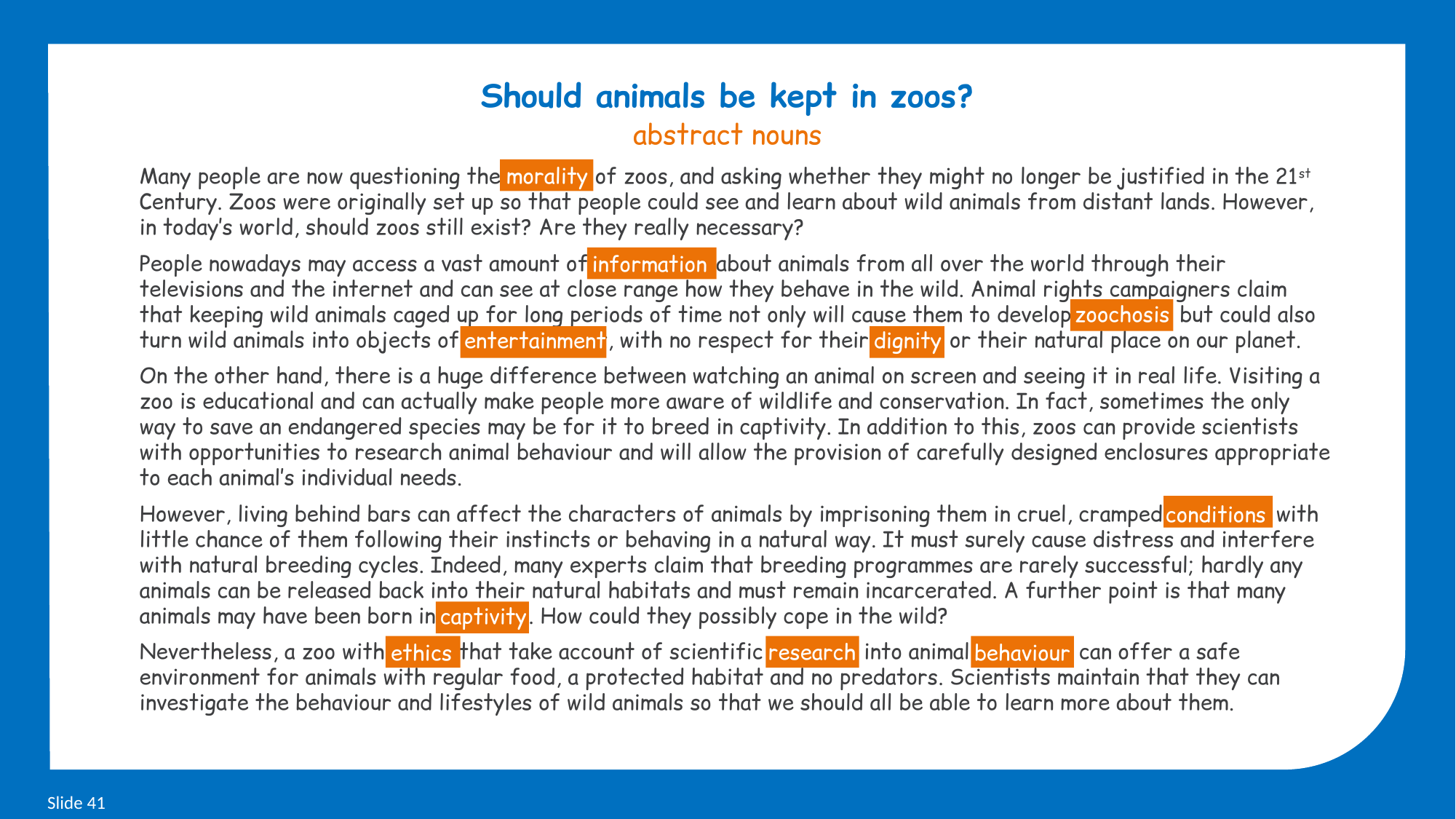

Should animals be kept in zoos?
abstract nouns
morality

Many people are now questioning the morality of zoos, and asking whether they might no longer be justified in the 21st Century. Zoos were originally set up so that people could see and learn about wild animals from distant lands. However, in today’s world, should zoos still exist? Are they really necessary?
People nowadays may access a vast amount of information about animals from all over the world through their televisions and the internet and can see at close range how they behave in the wild. Animal rights campaigners claim that keeping wild animals caged up for long periods of time not only will cause them to develop zoochosis but could also turn wild animals into objects of entertainment, with no respect for their dignity or their natural place on our planet.
On the other hand, there is a huge difference between watching an animal on screen and seeing it in real life. Visiting a zoo is educational and can actually make people more aware of wildlife and conservation. In fact, sometimes the only way to save an endangered species may be for it to breed in captivity. In addition to this, zoos can provide scientists with opportunities to research animal behaviour and will allow the provision of carefully designed enclosures appropriate to each animal’s individual needs.
However, living behind bars can affect the characters of animals by imprisoning them in cruel, cramped conditions with little chance of them following their instincts or behaving in a natural way. It must surely cause distress and interfere with natural breeding cycles. Indeed, many experts claim that breeding programmes are rarely successful; hardly any animals can be released back into their natural habitats and must remain incarcerated. A further point is that many animals may have been born in captivity. How could they possibly cope in the wild?
Nevertheless, a zoo with ethics that take account of scientific research into animal behaviour can offer a safe environment for animals with regular food, a protected habitat and no predators. Scientists maintain that they can investigate the behaviour and lifestyles of wild animals so that we should all be able to learn more about them.
information

zoochosis

entertainment

dignity

conditions
captivity

research

ethics

behaviour

Slide 41